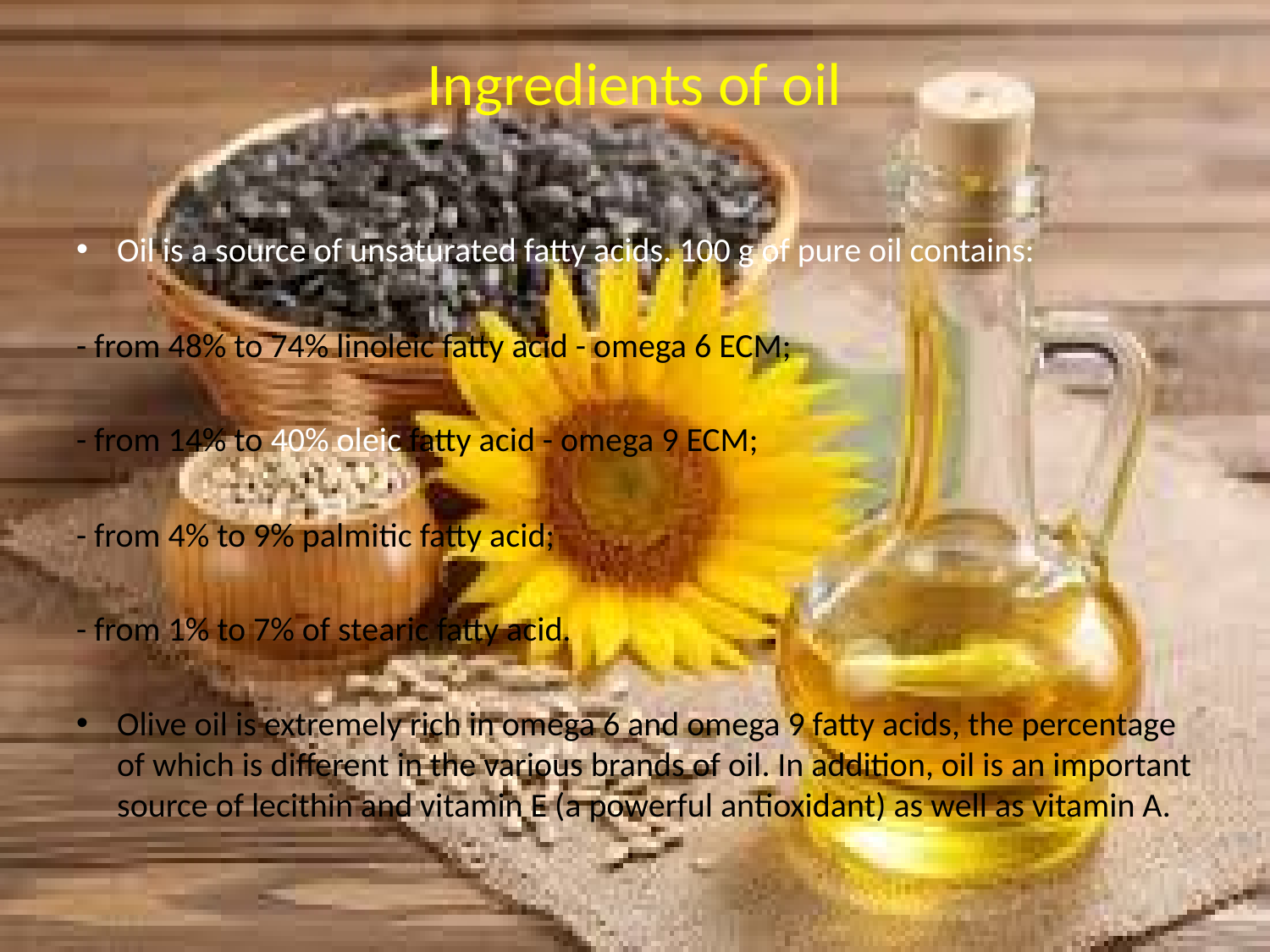

# Ingredients of oil
Oil is a source of unsaturated fatty acids. 100 g of pure oil contains:

- from 48% to 74% linoleic fatty acid - omega 6 ECM;

- from 14% to 40% oleic fatty acid - omega 9 ECM;

- from 4% to 9% palmitic fatty acid;

- from 1% to 7% of stearic fatty acid.

Olive oil is extremely rich in omega 6 and omega 9 fatty acids, the percentage of which is different in the various brands of oil. In addition, oil is an important source of lecithin and vitamin E (a powerful antioxidant) as well as vitamin A.